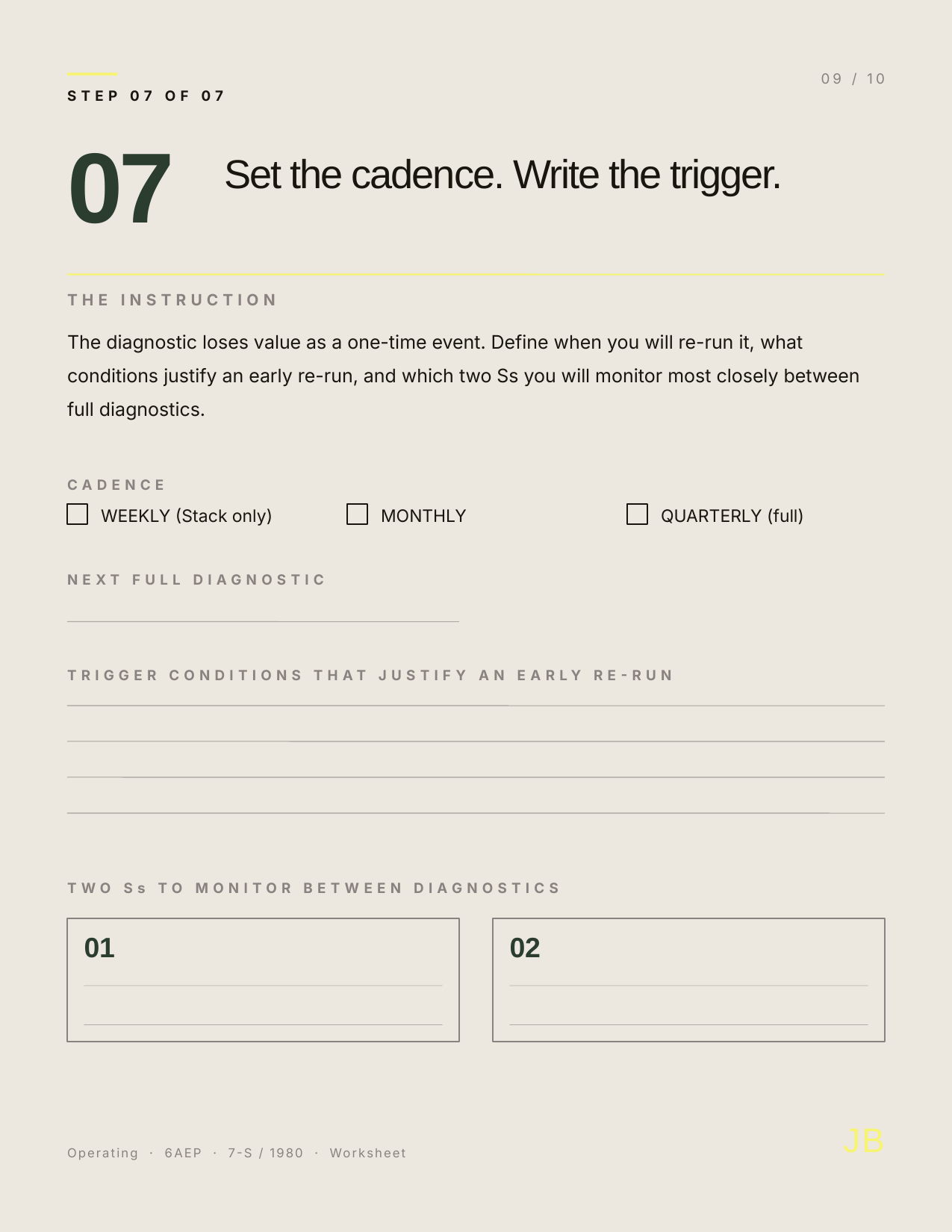

09 / 10

STEP 07 OF 07
07
Set the cadence. Write the trigger.

THE INSTRUCTION
The diagnostic loses value as a one-time event. Define when you will re-run it, what conditions justify an early re-run, and which two Ss you will monitor most closely between full diagnostics.
CADENCE
WEEKLY (Stack only)
MONTHLY
QUARTERLY (full)

NEXT FULL DIAGNOSTIC

TRIGGER CONDITIONS THAT JUSTIFY AN EARLY RE-RUN

TWO Ss TO MONITOR BETWEEN DIAGNOSTICS

01
02

JB
Operating  ·  6AEP  ·  7-S / 1980  ·  Worksheet